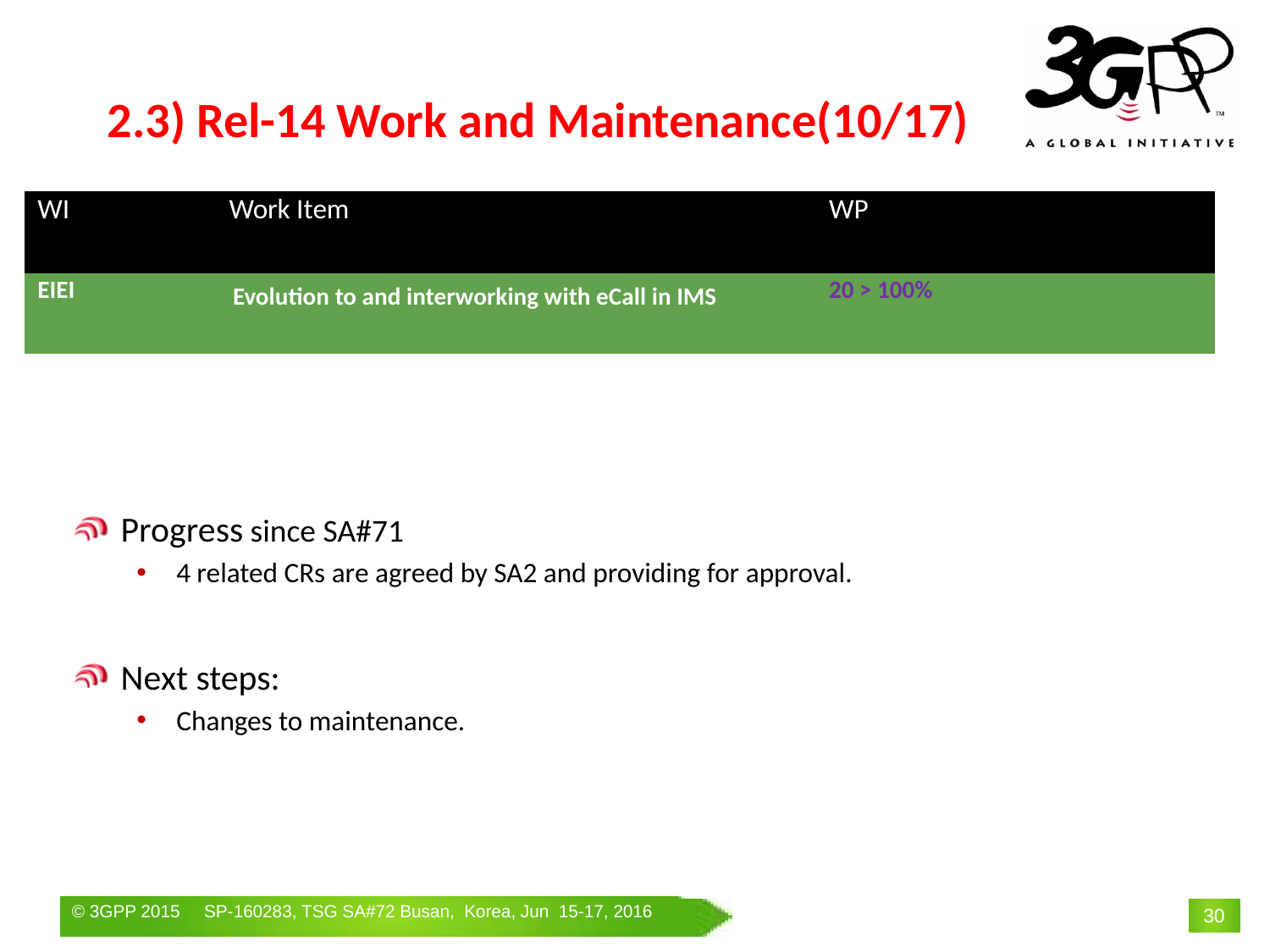

# 2.3) Rel-14 Work and Maintenance(10/17)
| WI | Work Item | WP |  |  |
| --- | --- | --- | --- | --- |
| EIEI | Evolution to and interworking with eCall in IMS | 20 > 100% |  |  |
Progress since SA#71
4 related CRs are agreed by SA2 and providing for approval.

Next steps:
Changes to maintenance.